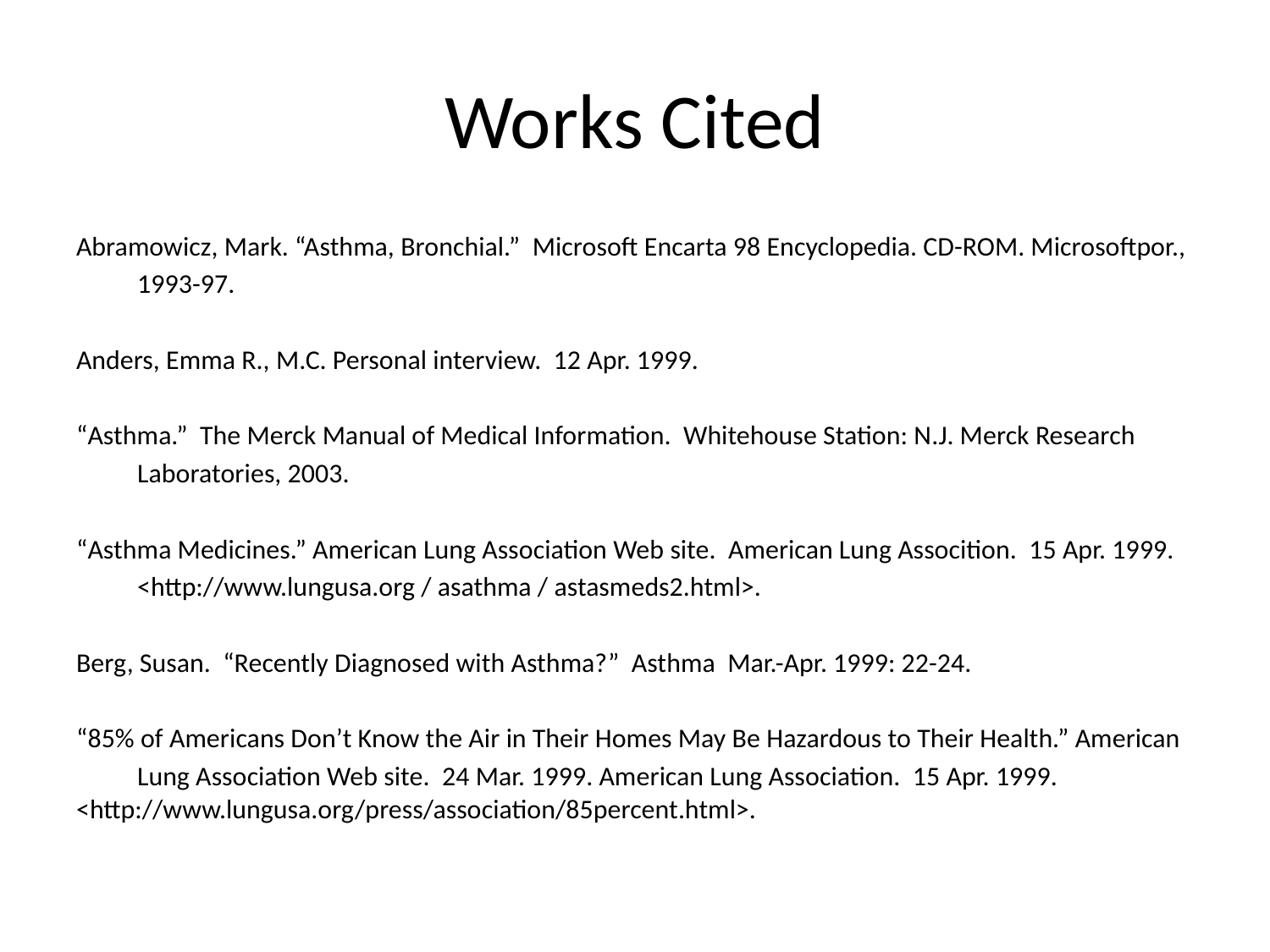

# Works Cited
Abramowicz, Mark. “Asthma, Bronchial.”  Microsoft Encarta 98 Encyclopedia. CD-ROM. Microsoftpor.,
	1993-97.

Anders, Emma R., M.C. Personal interview.  12 Apr. 1999.

“Asthma.”  The Merck Manual of Medical Information.  Whitehouse Station: N.J. Merck Research
 	Laboratories, 2003.

“Asthma Medicines.” American Lung Association Web site.  American Lung Assocition.  15 Apr. 1999.
	<http://www.lungusa.org / asathma / astasmeds2.html>.

Berg, Susan.  “Recently Diagnosed with Asthma?”  Asthma  Mar.-Apr. 1999: 22-24.

“85% of Americans Don’t Know the Air in Their Homes May Be Hazardous to Their Health.” American
	Lung Association Web site.  24 Mar. 1999. American Lung Association.  15 Apr. 1999.  	<http://www.lungusa.org/press/association/85percent.html>.